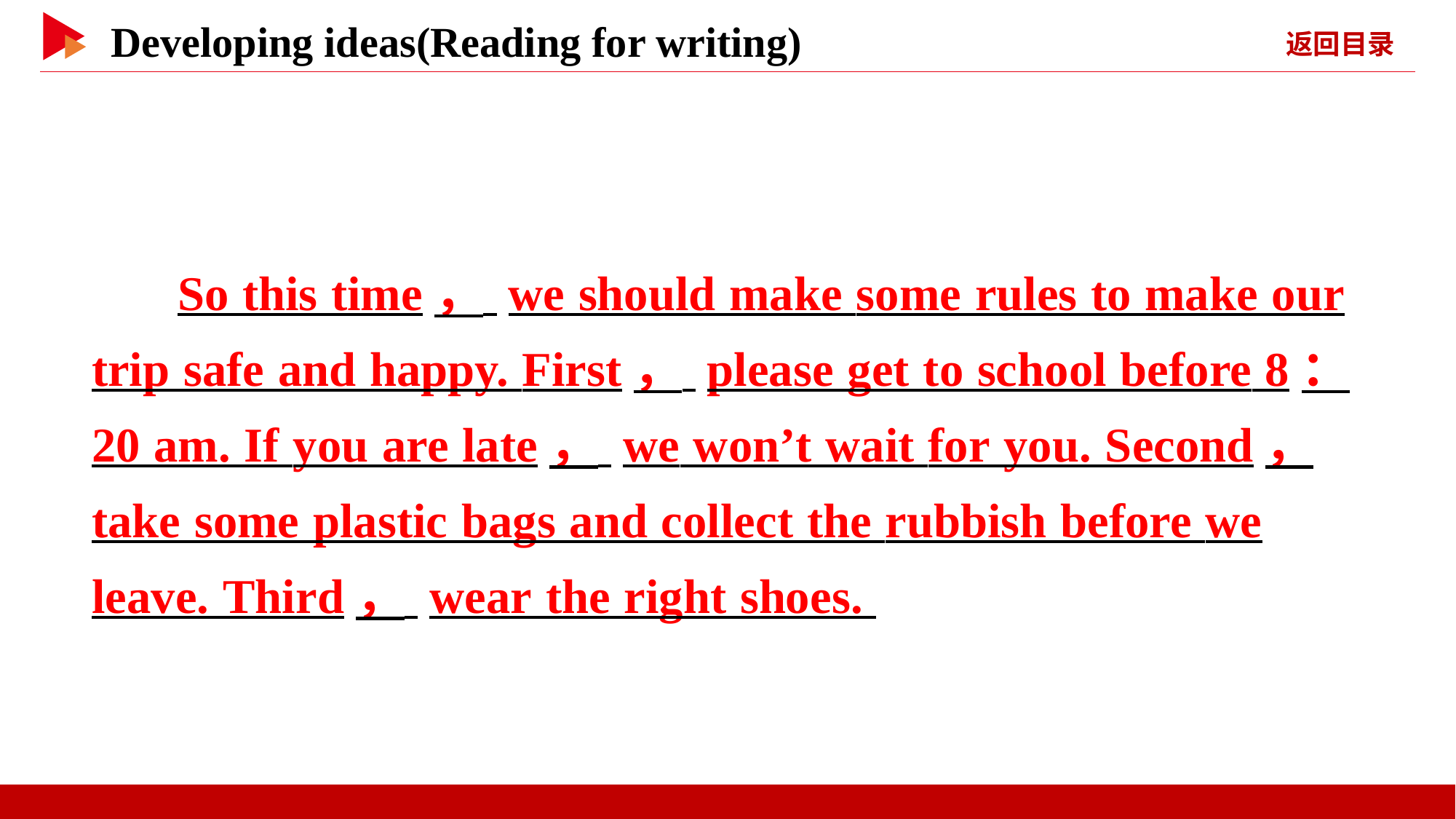

So this time， we should make some rules to make our trip safe and happy. First， please get to school before 8：20 am. If you are late， we won’t wait for you. Second， take some plastic bags and collect the rubbish before we leave. Third， wear the right shoes.